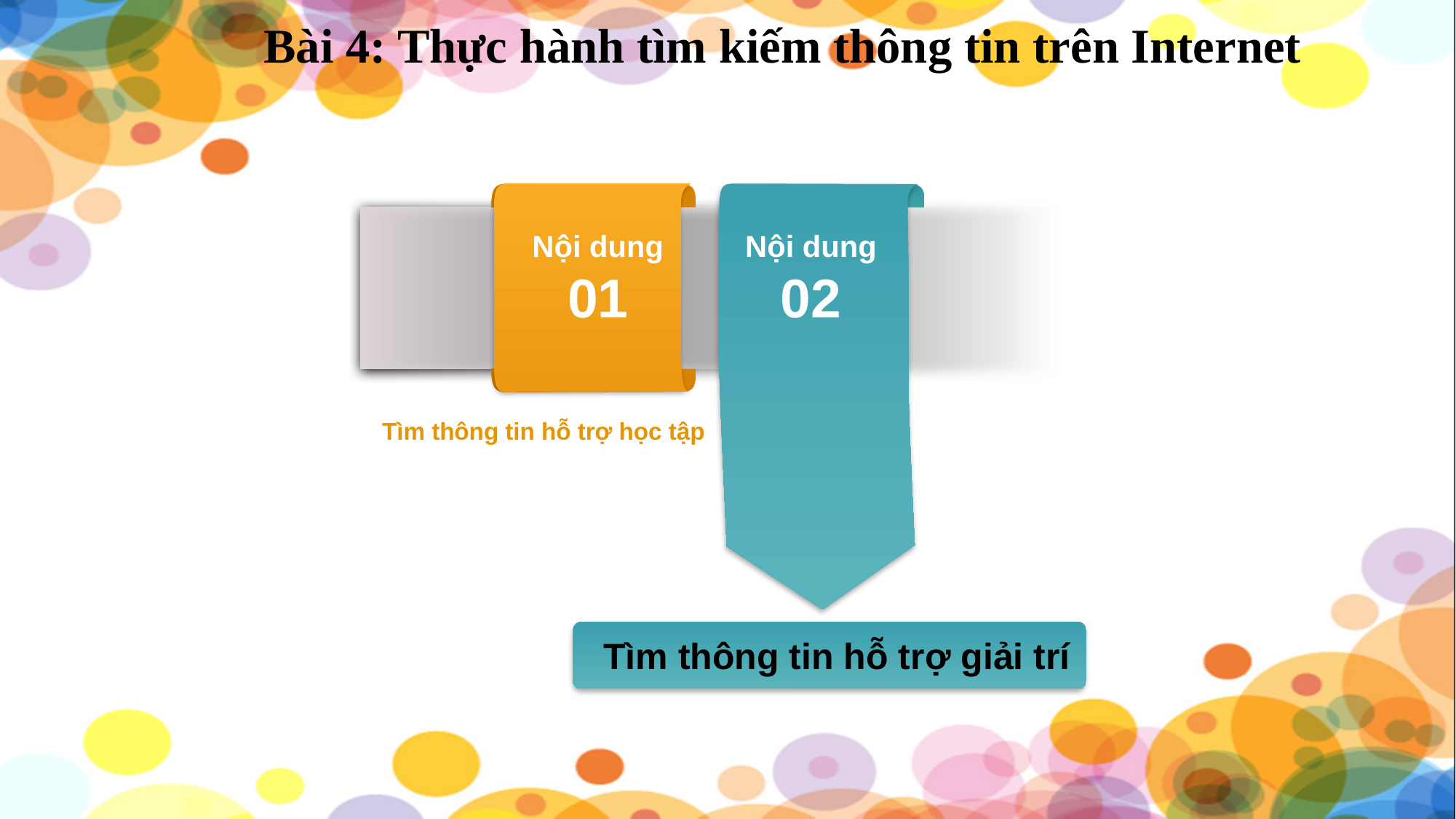

Bài 4: Thực hành tìm kiếm thông tin trên Internet

Nội dung 01
Nội dung 02

Tìm thông tin hỗ trợ học tập

Tìm thông tin hỗ trợ giải trí